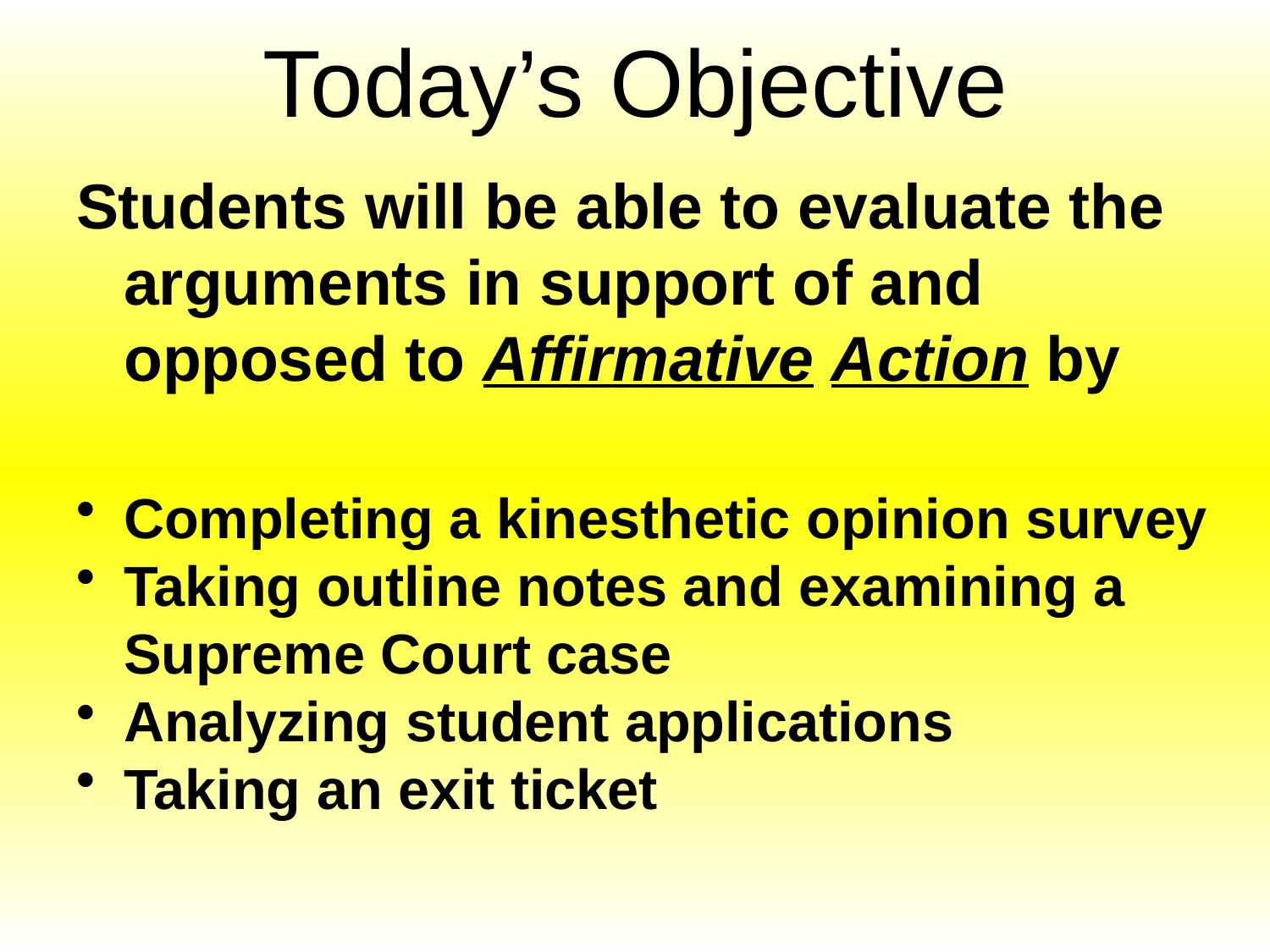

# Today’s Objective
Students will be able to evaluate the arguments in support of and opposed to Affirmative Action by
Completing a kinesthetic opinion survey
Taking outline notes and examining a Supreme Court case
Analyzing student applications
Taking an exit ticket